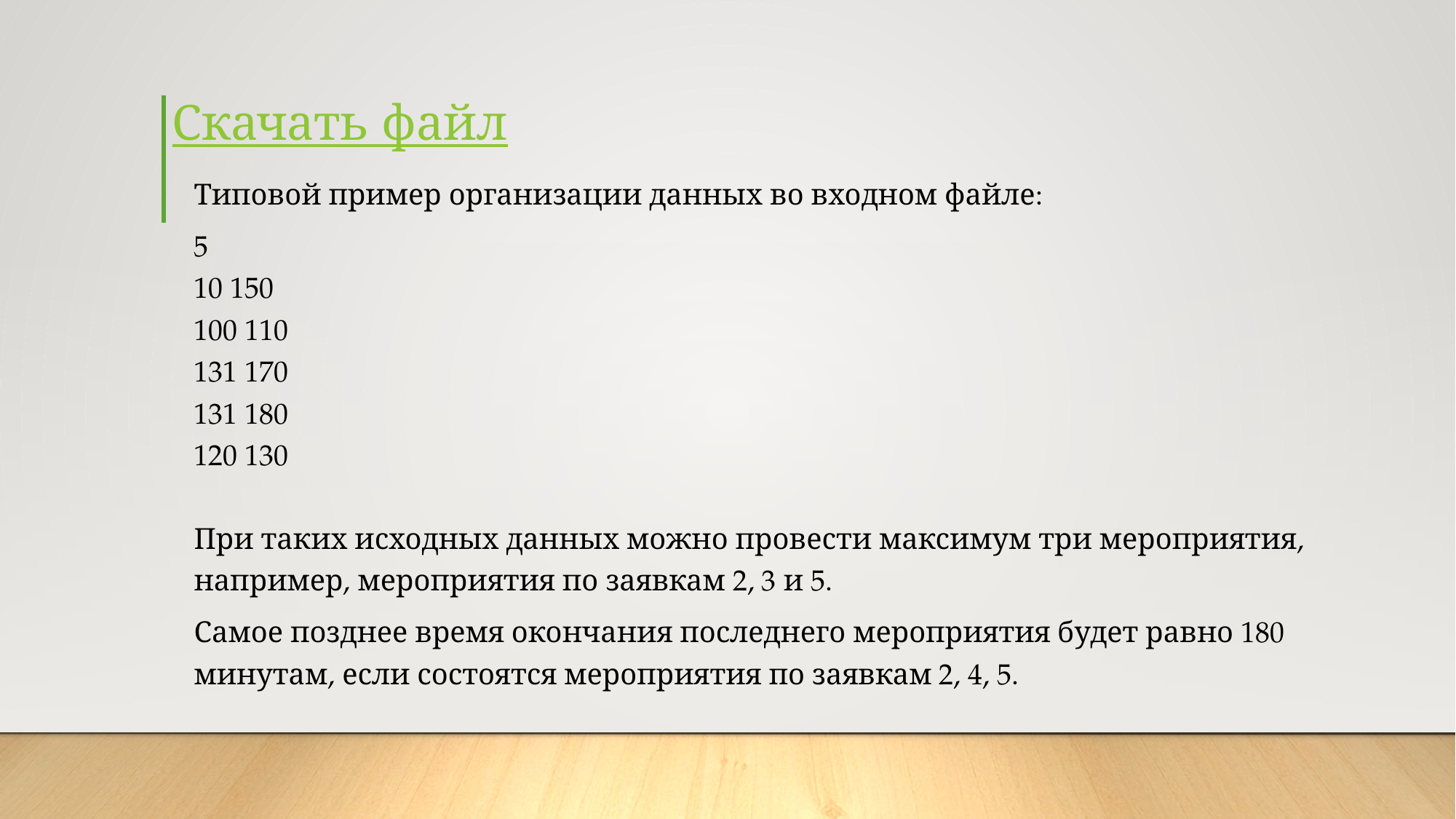

# Скачать файл
Типовой пример организации данных во входном файле:
5
10 150
100 110
131 170
131 180
120 130
При таких исходных данных можно провести максимум три мероприятия, например, мероприятия по заявкам 2, 3 и 5.
Самое позднее время окончания последнего мероприятия будет равно 180 минутам, если состоятся мероприятия по заявкам 2, 4, 5.